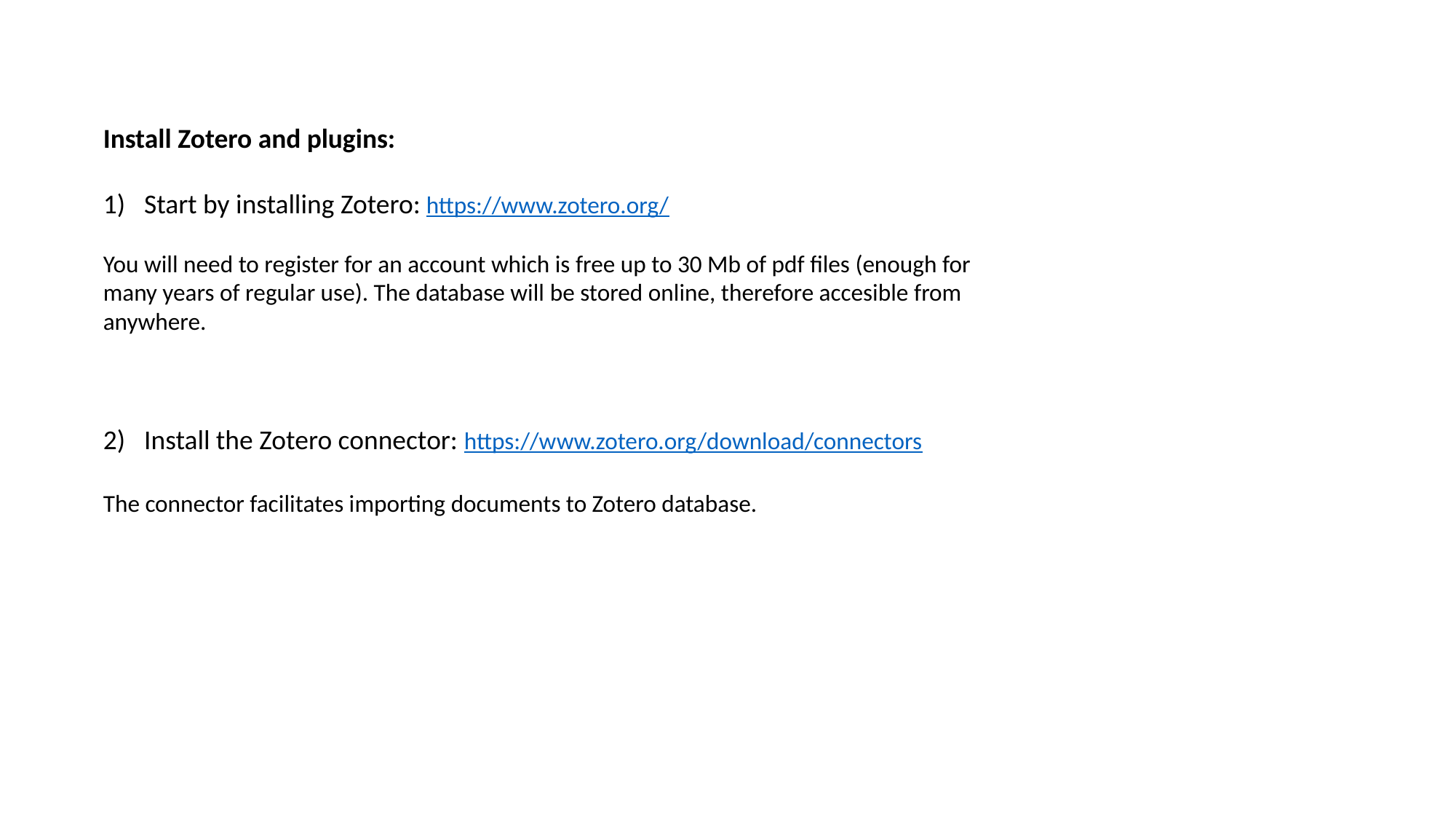

Install Zotero and plugins:

Start by installing Zotero: https://www.zotero.org/

You will need to register for an account which is free up to 30 Mb of pdf files (enough for many years of regular use). The database will be stored online, therefore accesible from anywhere.

Install the Zotero connector: https://www.zotero.org/download/connectors

The connector facilitates importing documents to Zotero database.